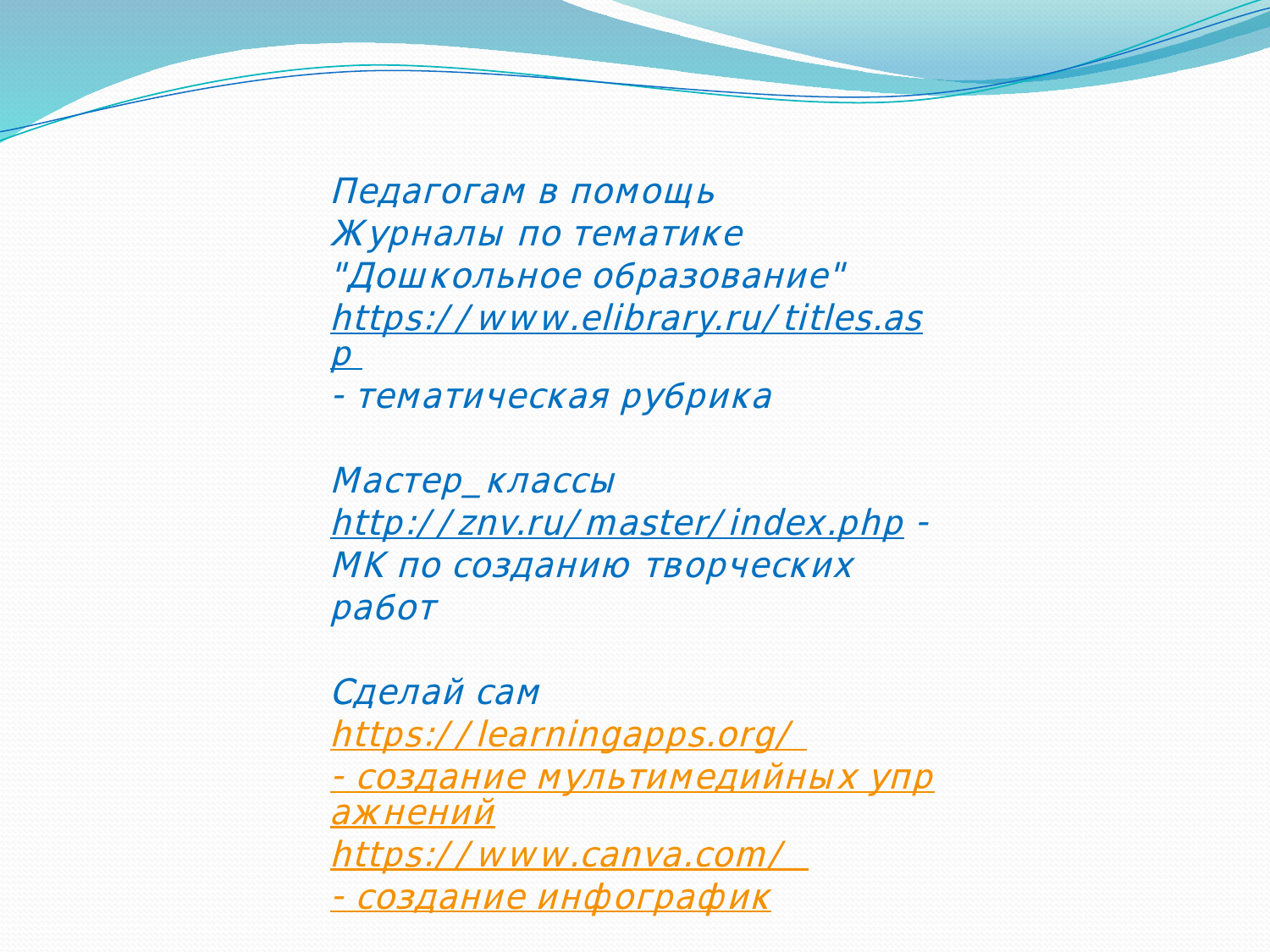

Педагогам в помощь
Журналы по тематике "Дошкольное образование"
https://www.elibrary.ru/titles.asp - тематическая рубрика
​
Мастер_классы
http://znv.ru/master/index.php - МК по созданию творческих работ
​
Сделай сам
https://learningapps.org/ - создание мультимедийных упражнений
https://www.canva.com/  - создание инфографик
​